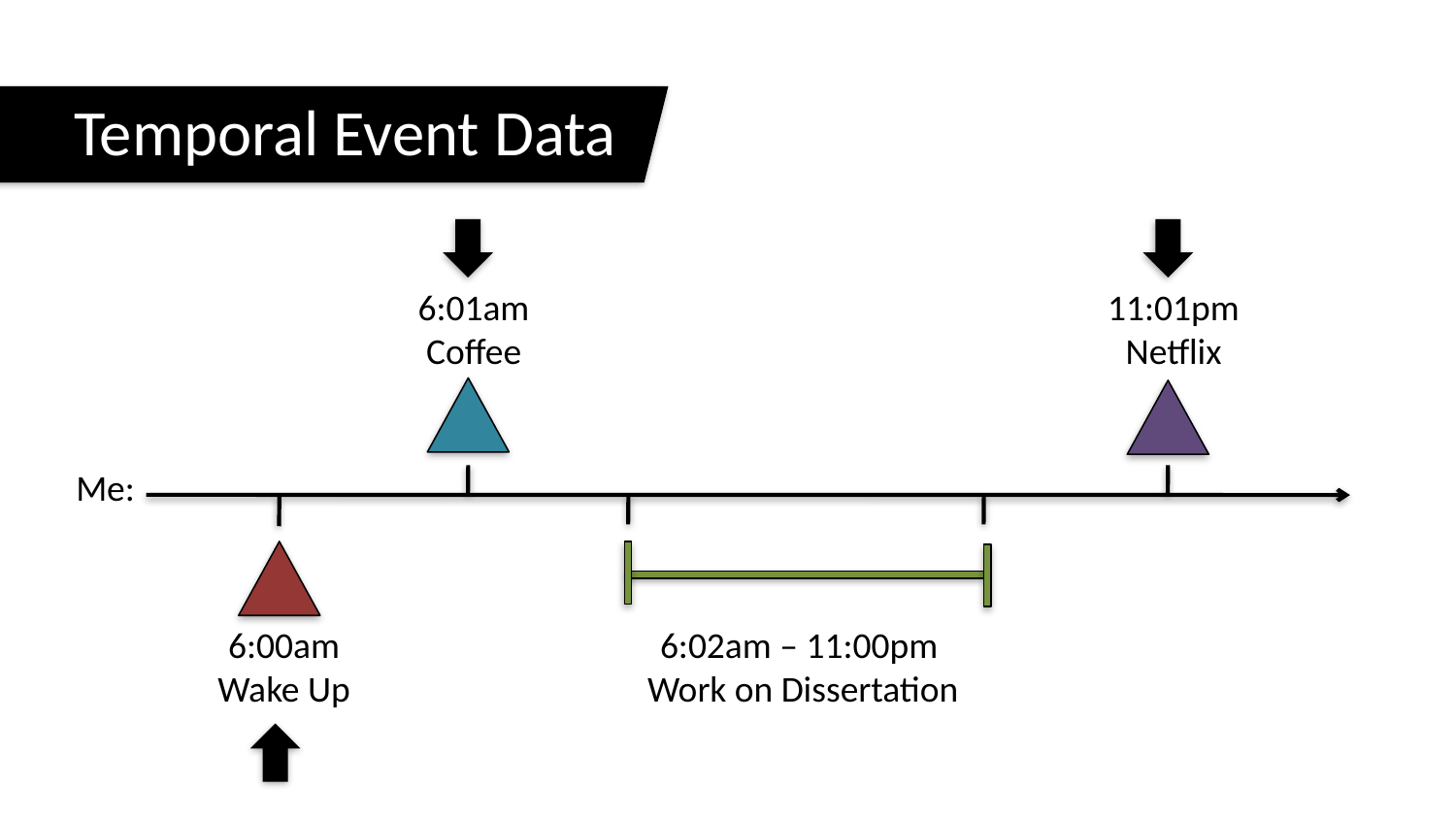

Temporal Event Data

6:01am
Coffee

11:01pm
Netflix

Me:
6:02am – 11:00pm
Work on Dissertation

6:00am
Wake Up